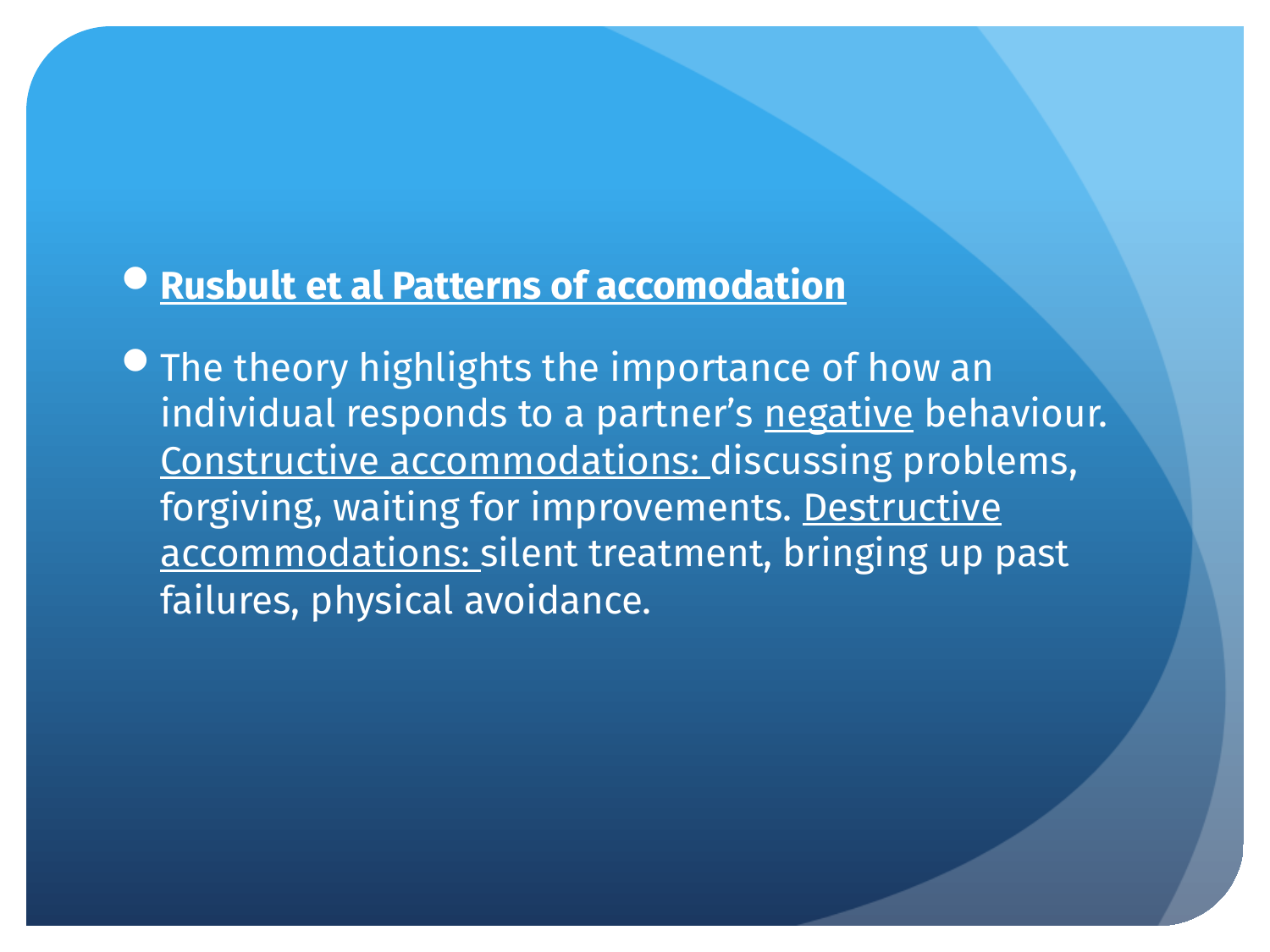

Rusbult et al Patterns of accomodation
The theory highlights the importance of how an individual responds to a partner’s negative behaviour. Constructive accommodations: discussing problems, forgiving, waiting for improvements. Destructive accommodations: silent treatment, bringing up past failures, physical avoidance.